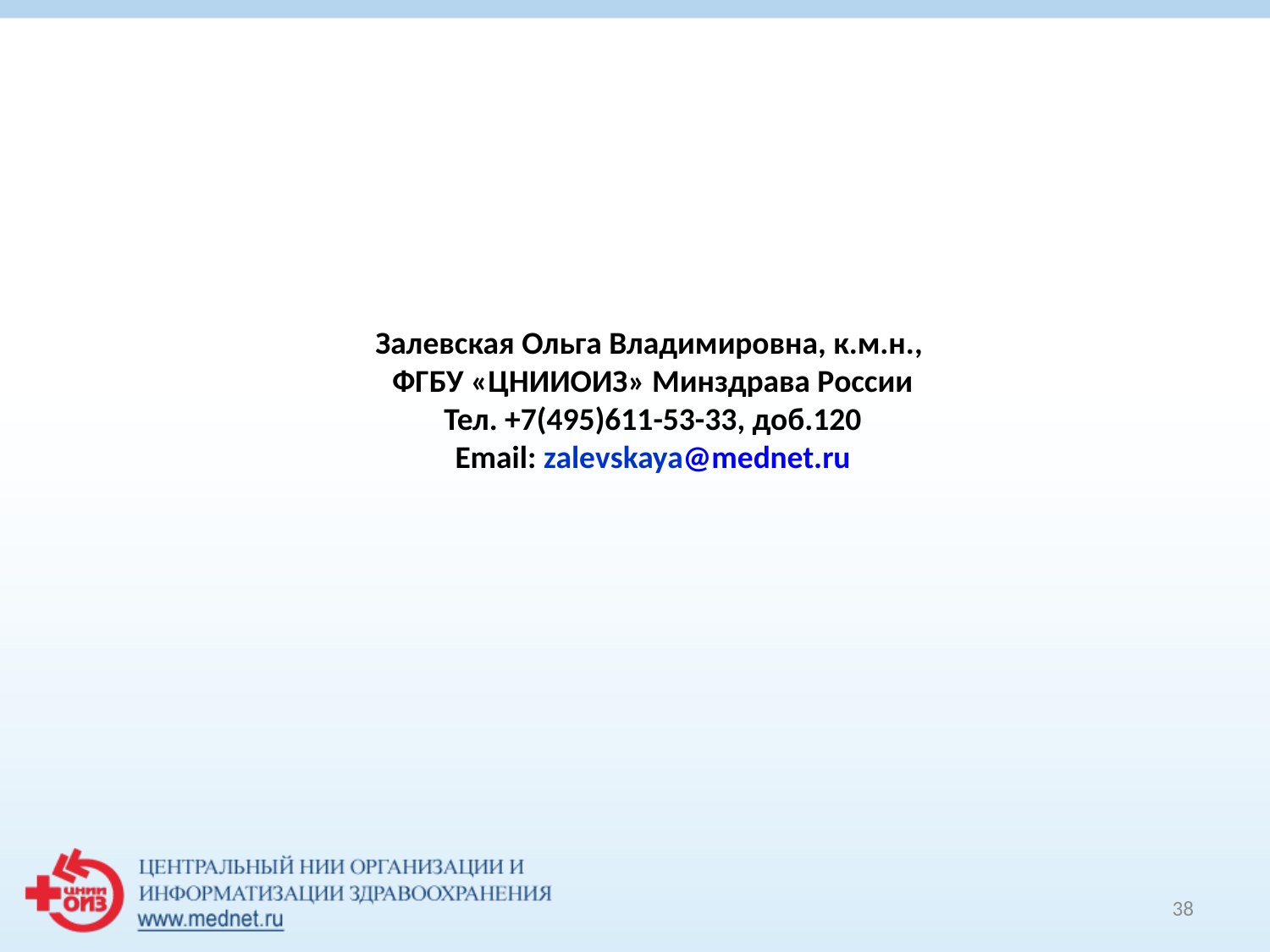

Залевская Ольга Владимировна, к.м.н.,
ФГБУ «ЦНИИОИЗ» Минздрава России
Тел. +7(495)611-53-33, доб.120
Email: zalevskaya@mednet.ru
38